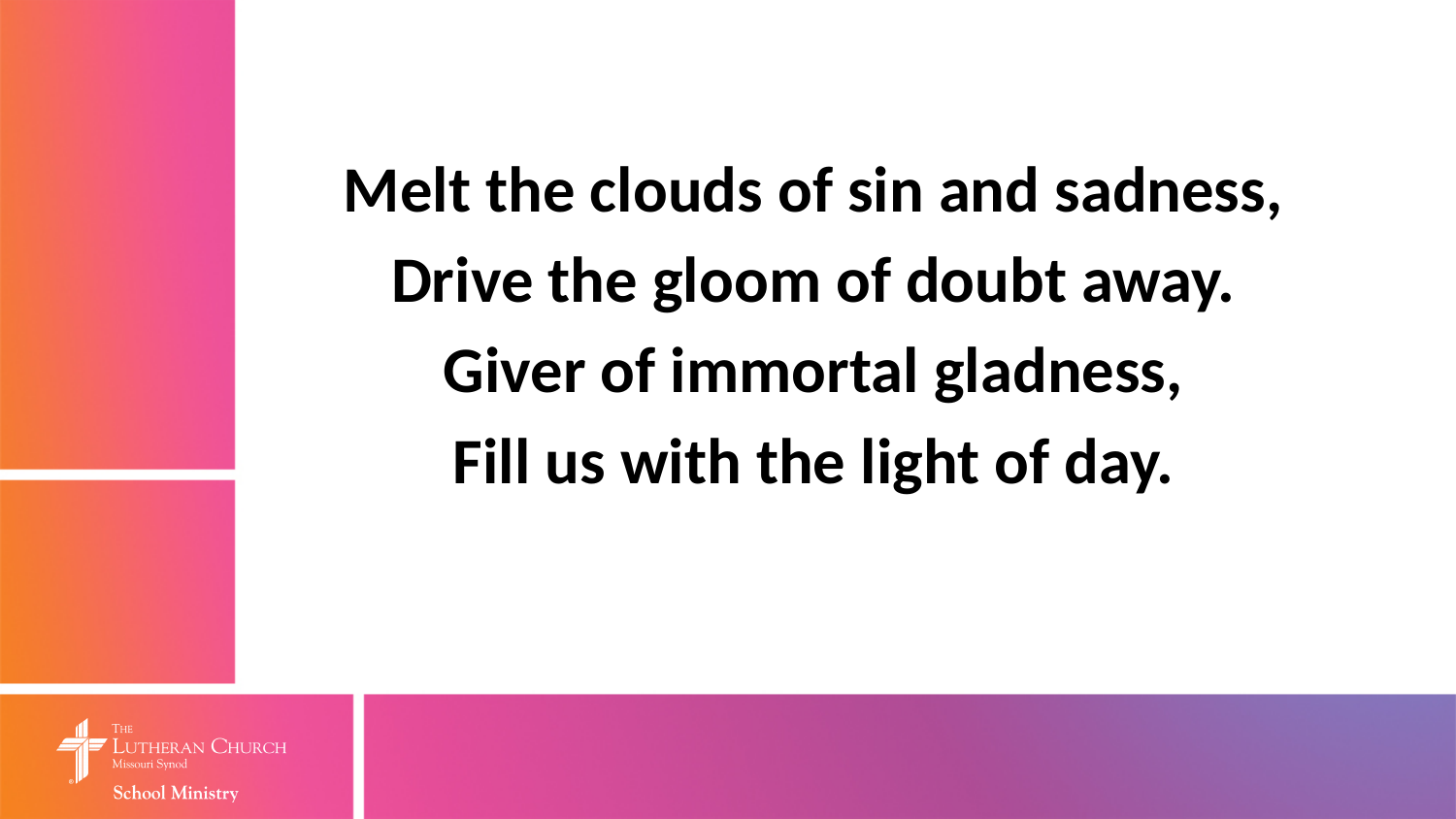

Melt the clouds of sin and sadness,
Drive the gloom of doubt away.
Giver of immortal gladness,
Fill us with the light of day.